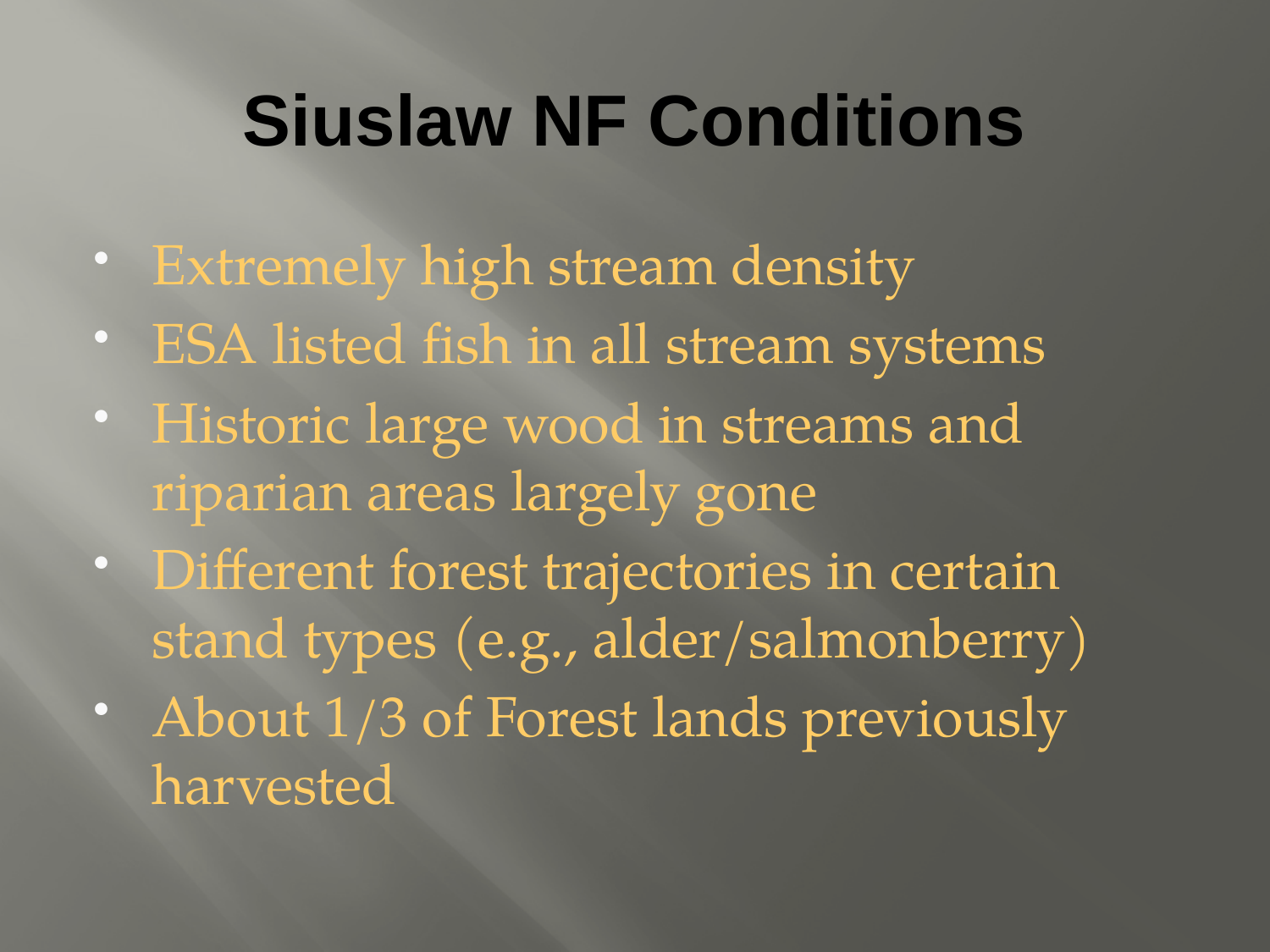

# Siuslaw NF Conditions
Extremely high stream density
ESA listed fish in all stream systems
Historic large wood in streams and riparian areas largely gone
Different forest trajectories in certain stand types (e.g., alder/salmonberry)
About 1/3 of Forest lands previously harvested